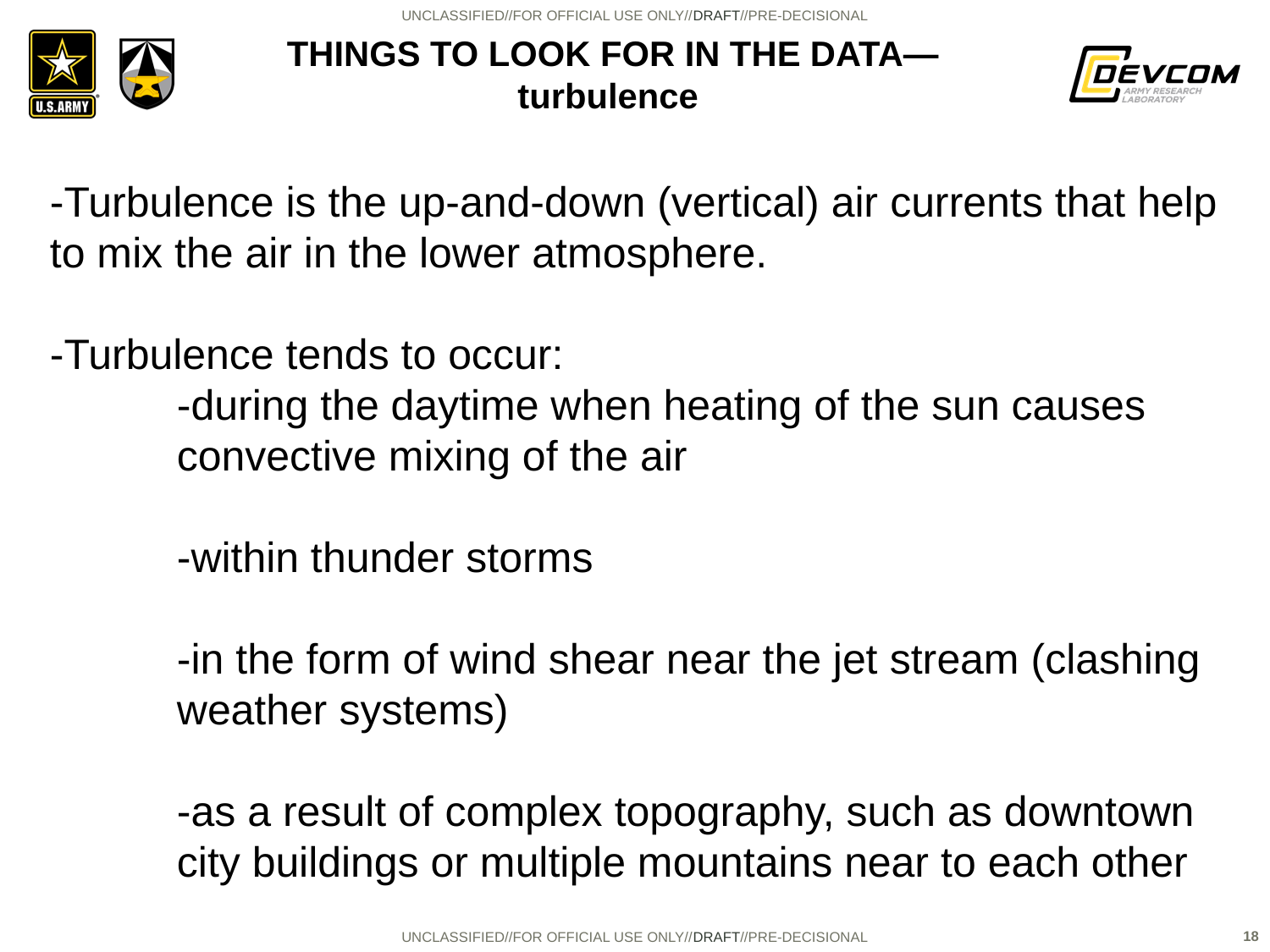

# Things to Look for in the data—turbulence
-Turbulence is the up-and-down (vertical) air currents that help
to mix the air in the lower atmosphere.

-Turbulence tends to occur:
	-during the daytime when heating of the sun causes
	convective mixing of the air

	-within thunder storms

	-in the form of wind shear near the jet stream (clashing
	weather systems)

	-as a result of complex topography, such as downtown
	city buildings or multiple mountains near to each other